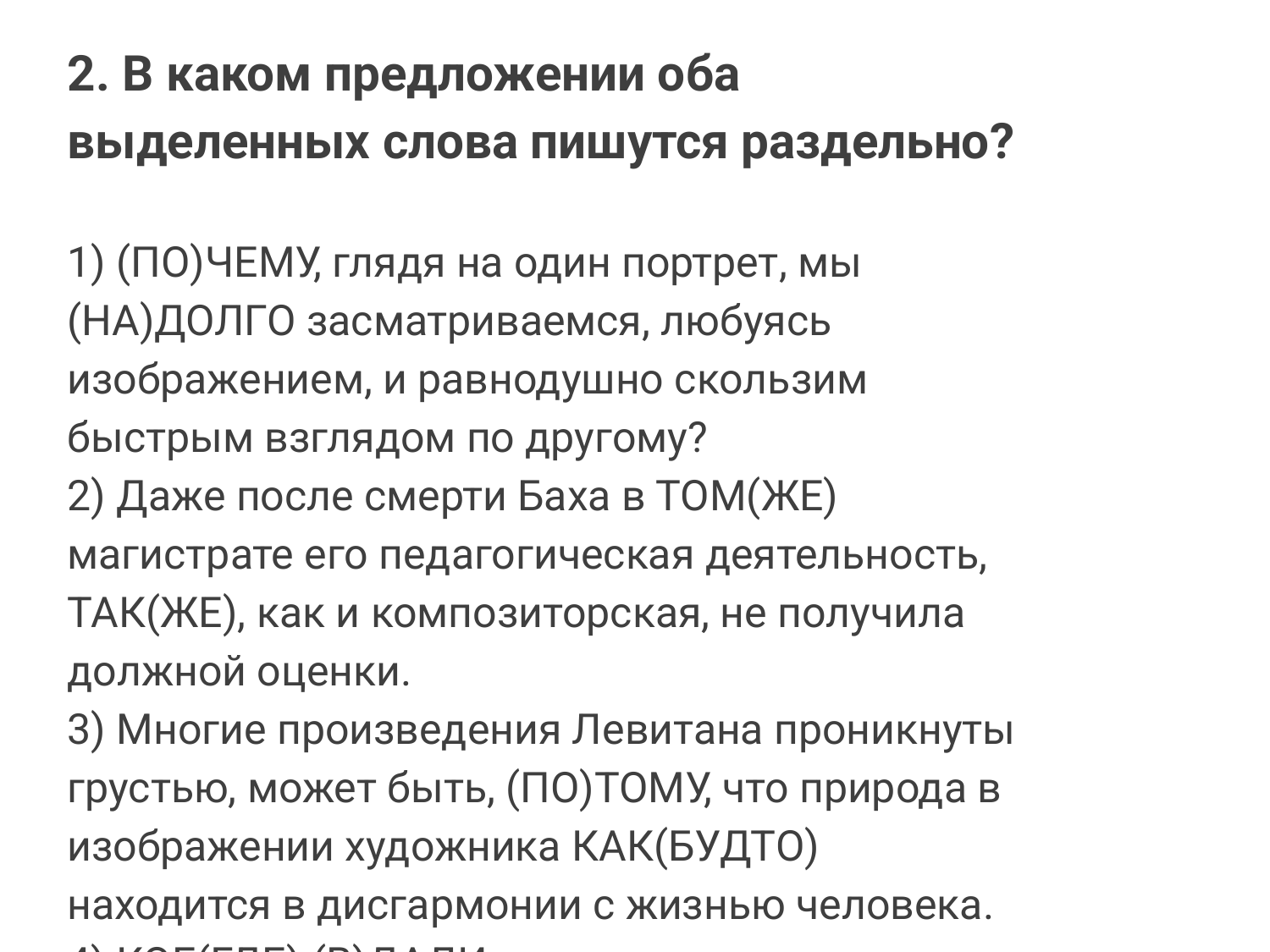

2. В каком предложении оба выделенных слова пишутся раздельно?
1) (ПО)ЧЕМУ, глядя на один портрет, мы (НА)ДОЛГО засматриваемся, любуясь изображением, и равнодушно скользим быстрым взглядом по другому? 
2) Даже после смерти Баха в ТОМ(ЖЕ) магистрате его педагогическая деятельность, ТАК(ЖЕ), как и композиторская, не получила должной оценки. 
3) Многие произведения Левитана проникнуты грустью, может быть, (ПО)ТОМУ, что природа в изображении художника КАК(БУДТО) находится в дисгармонии с жизнью человека. 
4) КОЕ(ГДЕ) (В)ДАЛИ желтеет поспевающая рожь.

#